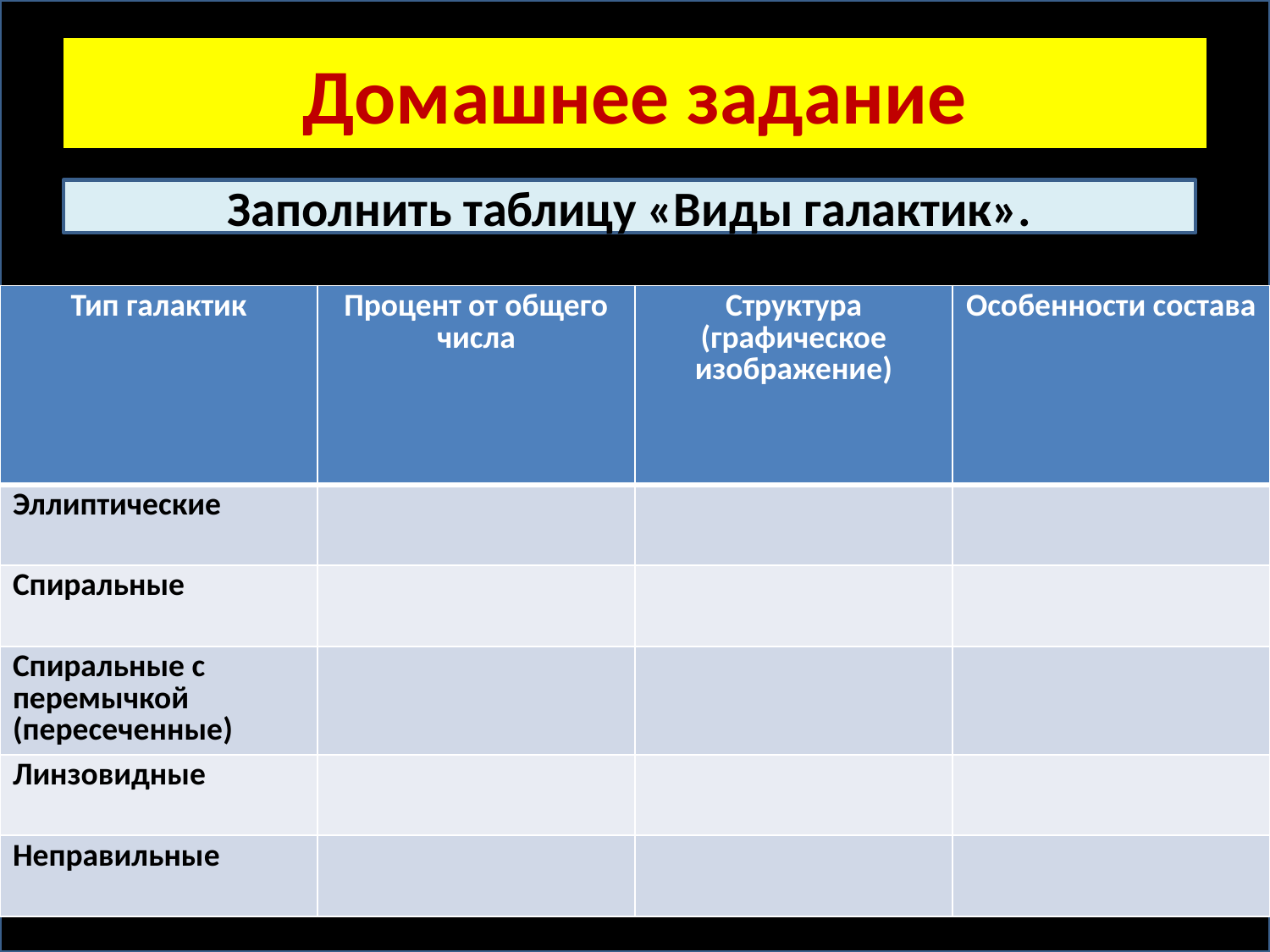

# Домашнее задание

Заполнить таблицу «Виды галактик».

| Тип галактик | Процент от общего числа | Структура (графическое изображение) | Особенности состава |
| --- | --- | --- | --- |
| Эллиптические |  |  |  |
| Спиральные |  |  |  |
| Спиральные с перемычкой (пересеченные) |  |  |  |
| Линзовидные |  |  |  |
| Неправильные |  |  |  |